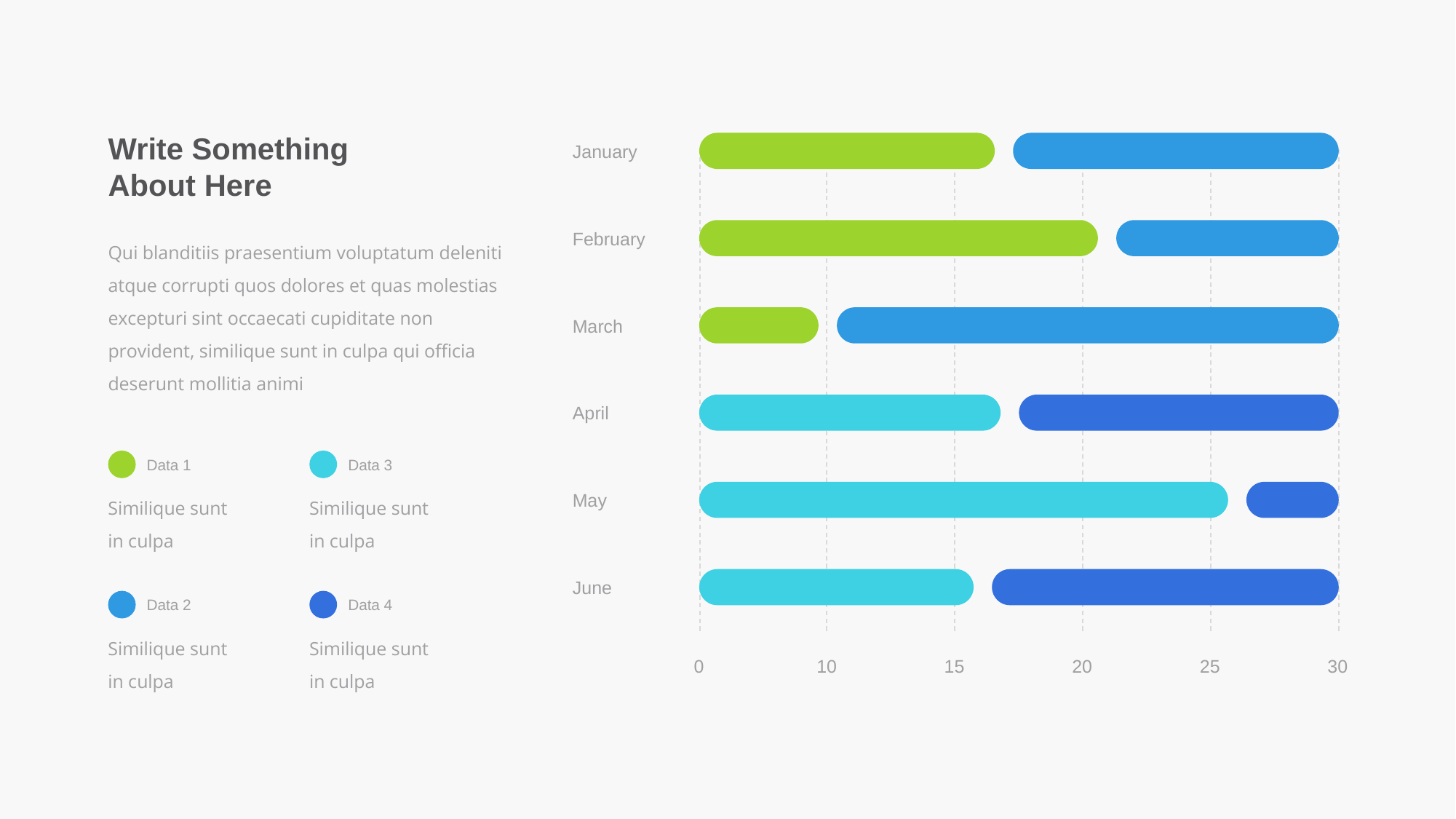

Write Something About Here

January

February

March

April

May

June
0
10
15
20
25
30
Qui blanditiis praesentium voluptatum deleniti atque corrupti quos dolores et quas molestias excepturi sint occaecati cupiditate non provident, similique sunt in culpa qui officia deserunt mollitia animi
Data 1

Data 3

Similique sunt in culpa
Similique sunt in culpa
Data 2

Data 4

Similique sunt in culpa
Similique sunt in culpa